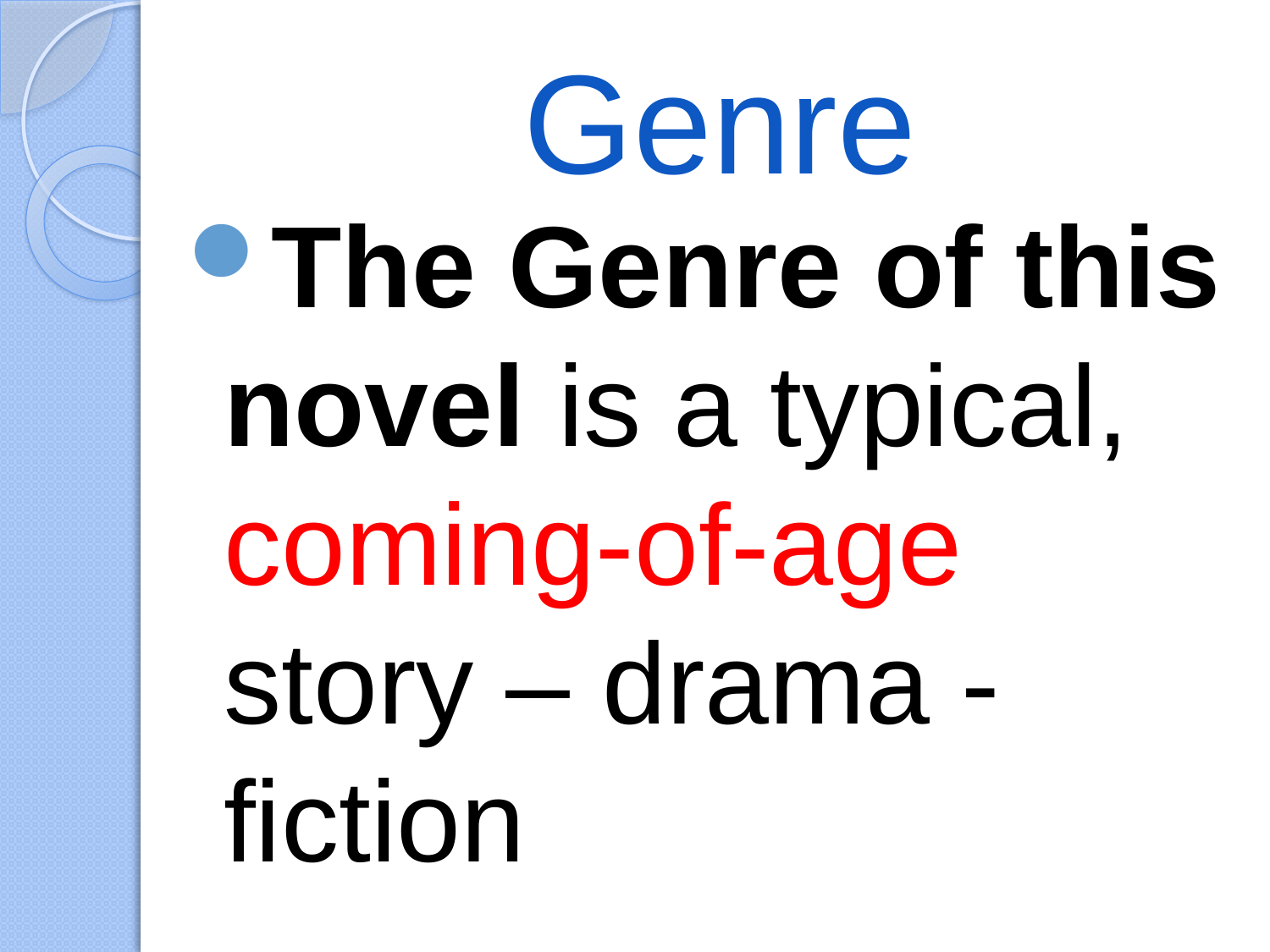

# Genre
The Genre of this novel is a typical, coming-of-age story – drama - fiction